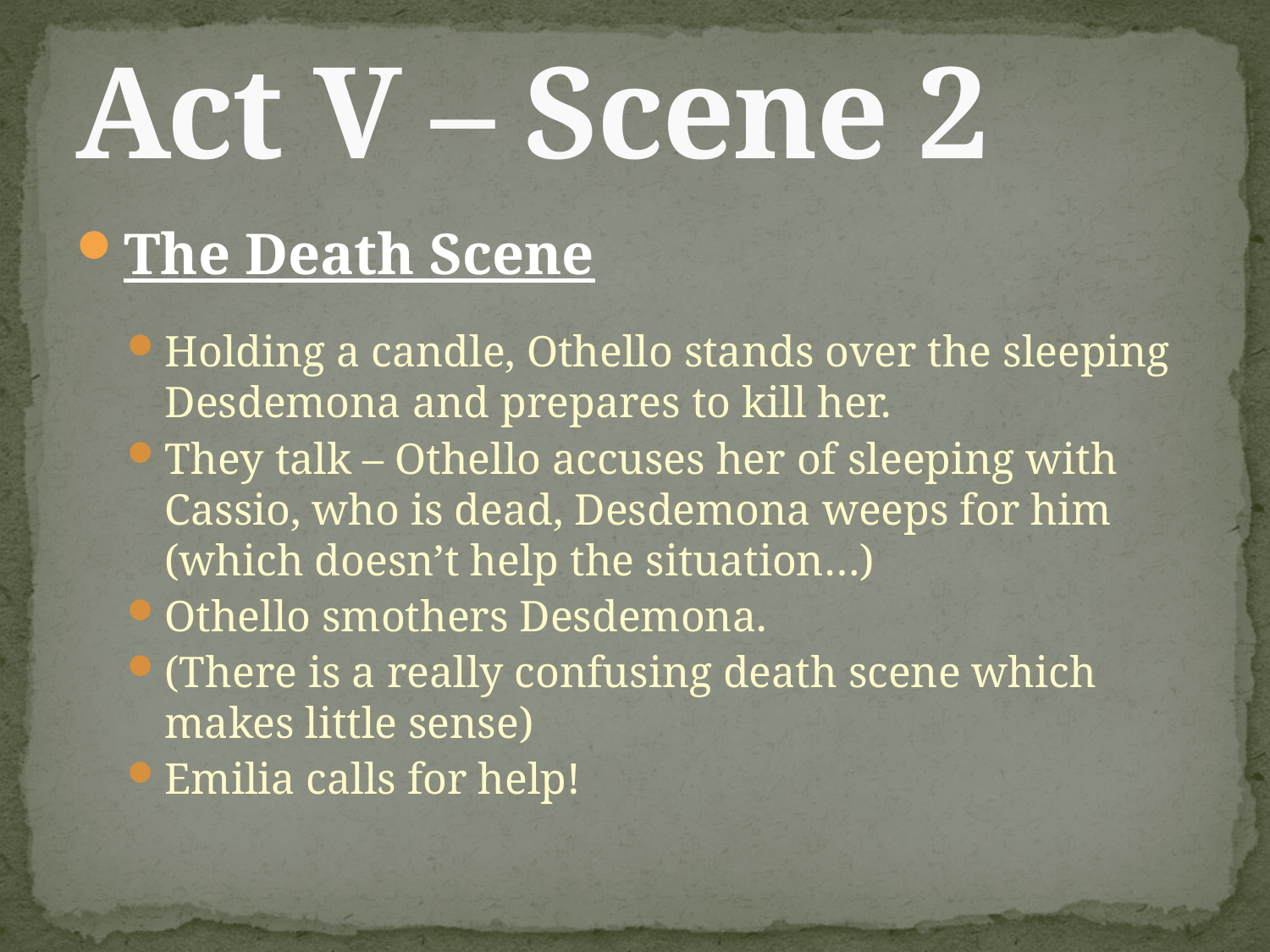

# Act V – Scene 2
The Death Scene

Holding a candle, Othello stands over the sleeping Desdemona and prepares to kill her.
They talk – Othello accuses her of sleeping with Cassio, who is dead, Desdemona weeps for him (which doesn’t help the situation…)
Othello smothers Desdemona.
(There is a really confusing death scene which makes little sense)
Emilia calls for help!